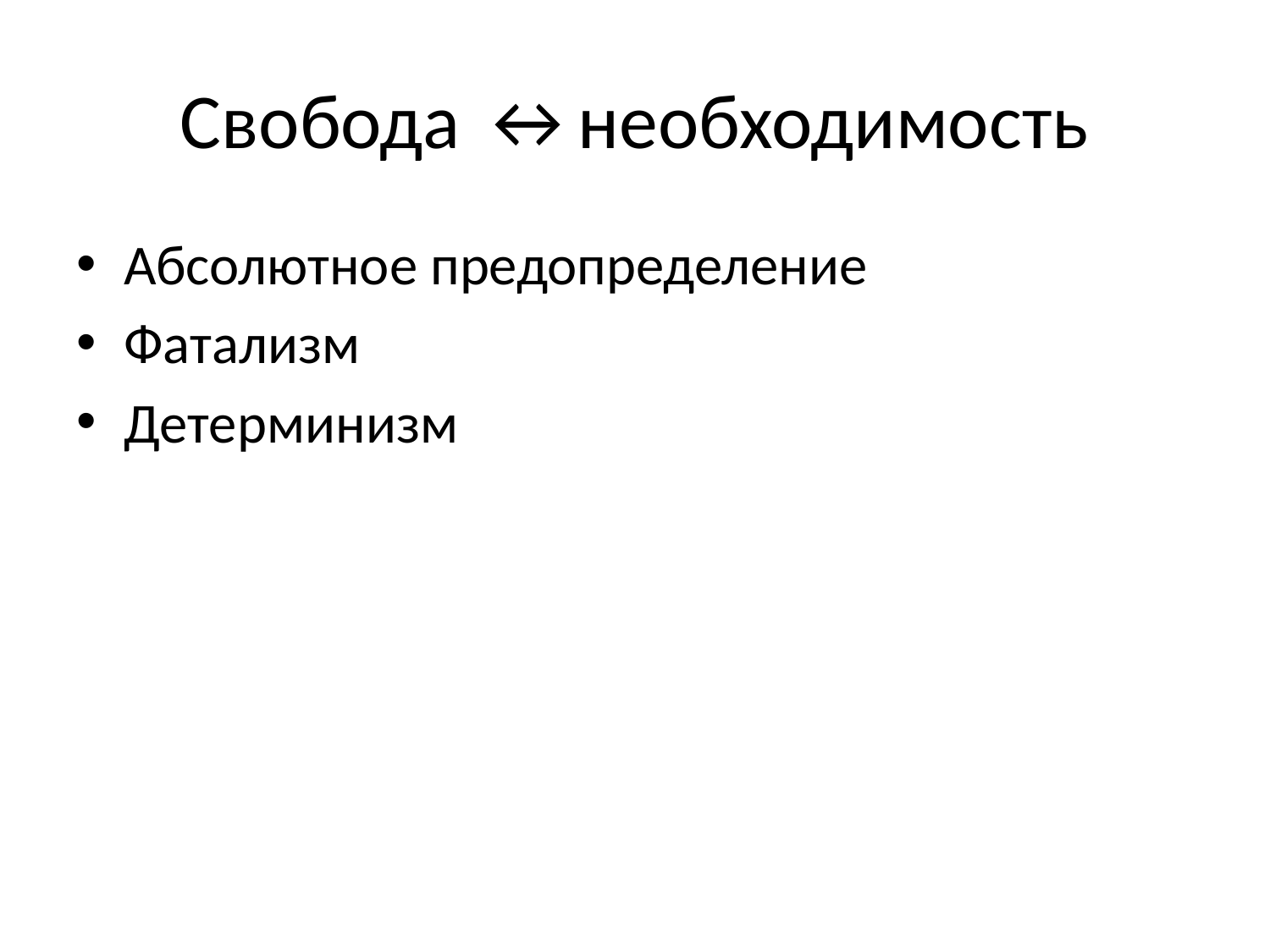

# Свобода ↔необходимость
Абсолютное предопределение
Фатализм
Детерминизм